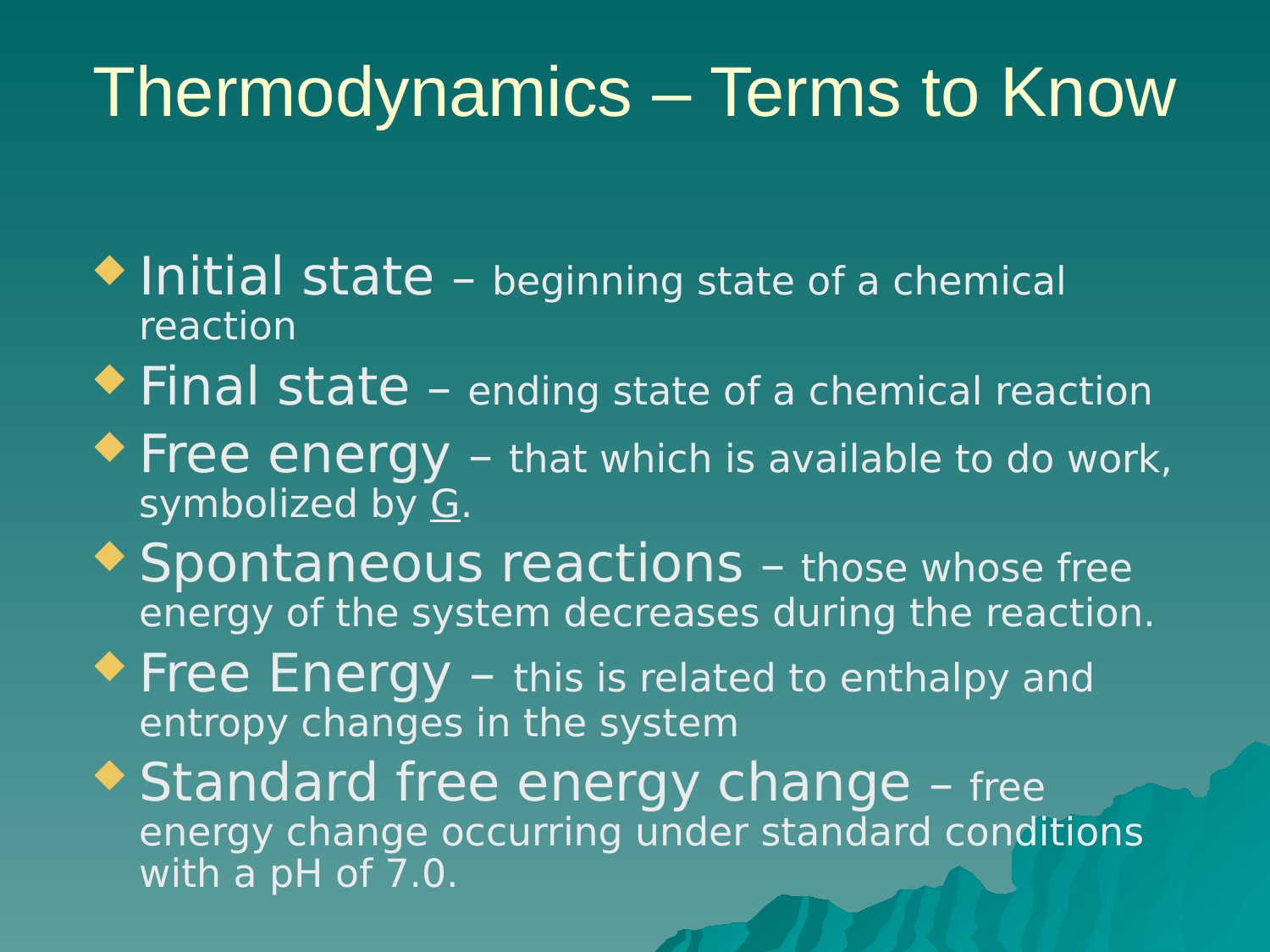

# Thermodynamics – Terms to Know
Initial state – beginning state of a chemical reaction
Final state – ending state of a chemical reaction
Free energy – that which is available to do work, symbolized by G.
Spontaneous reactions – those whose free energy of the system decreases during the reaction.
Free Energy – this is related to enthalpy and entropy changes in the system
Standard free energy change – free energy change occurring under standard conditions with a pH of 7.0.